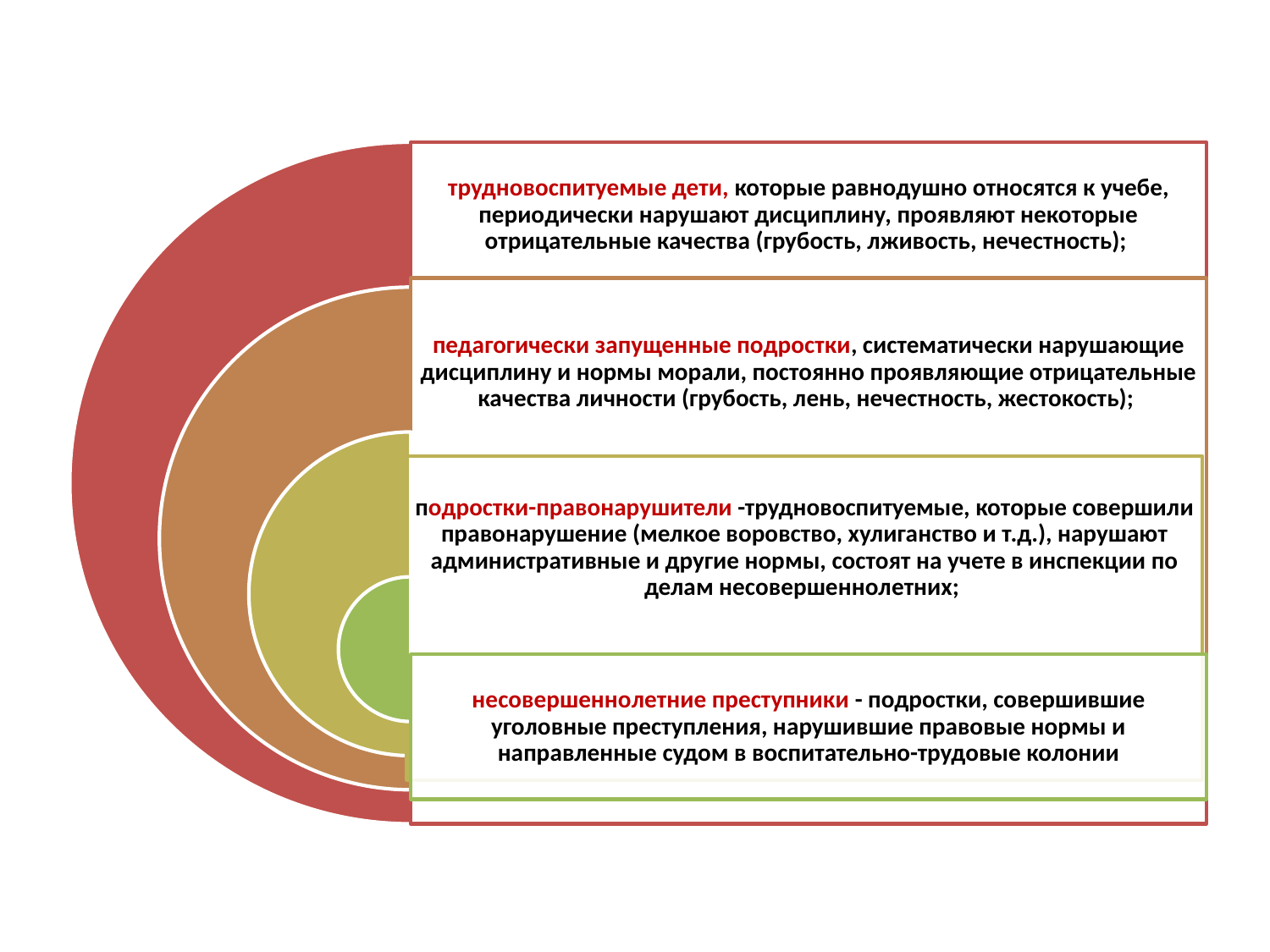

трудновоспитуемые дети, которые равнодушно относятся к учебе, периодически нарушают дисциплину, проявляют некоторые отрицательные качества (грубость, лживость, нечестность);

педагогически запущенные подростки, систематически нарушающие дисциплину и нормы морали, постоянно проявляющие отрицательные качества личности (грубость, лень, нечестность, жестокость);

подростки-правонарушители -трудновоспитуемые, которые совершили правонарушение (мелкое воровство, хулиганство и т.д.), нарушают административные и другие нормы, состоят на учете в инспекции по делам несовершеннолетних;
несовершеннолетние преступники - подростки, совершившие уголовные преступления, нарушившие правовые нормы и направленные судом в воспитательно-трудовые колонии
#